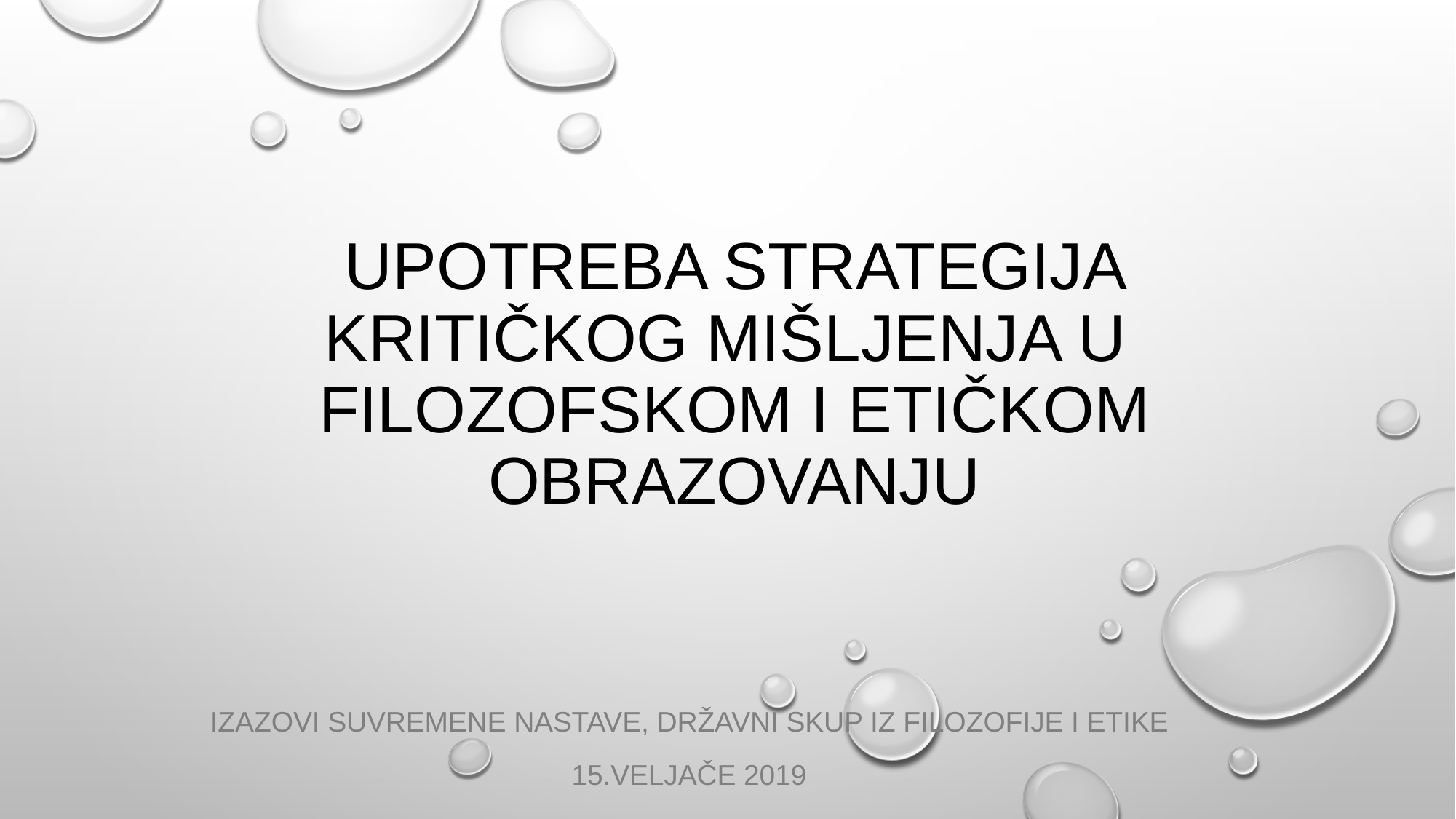

# Upotreba strategija kritičkog mišljenja u filozofskom i etičkom obrazovanju
Izazovi suvremene nastave, Državni skup iz filozofije i etike
15.veljače 2019